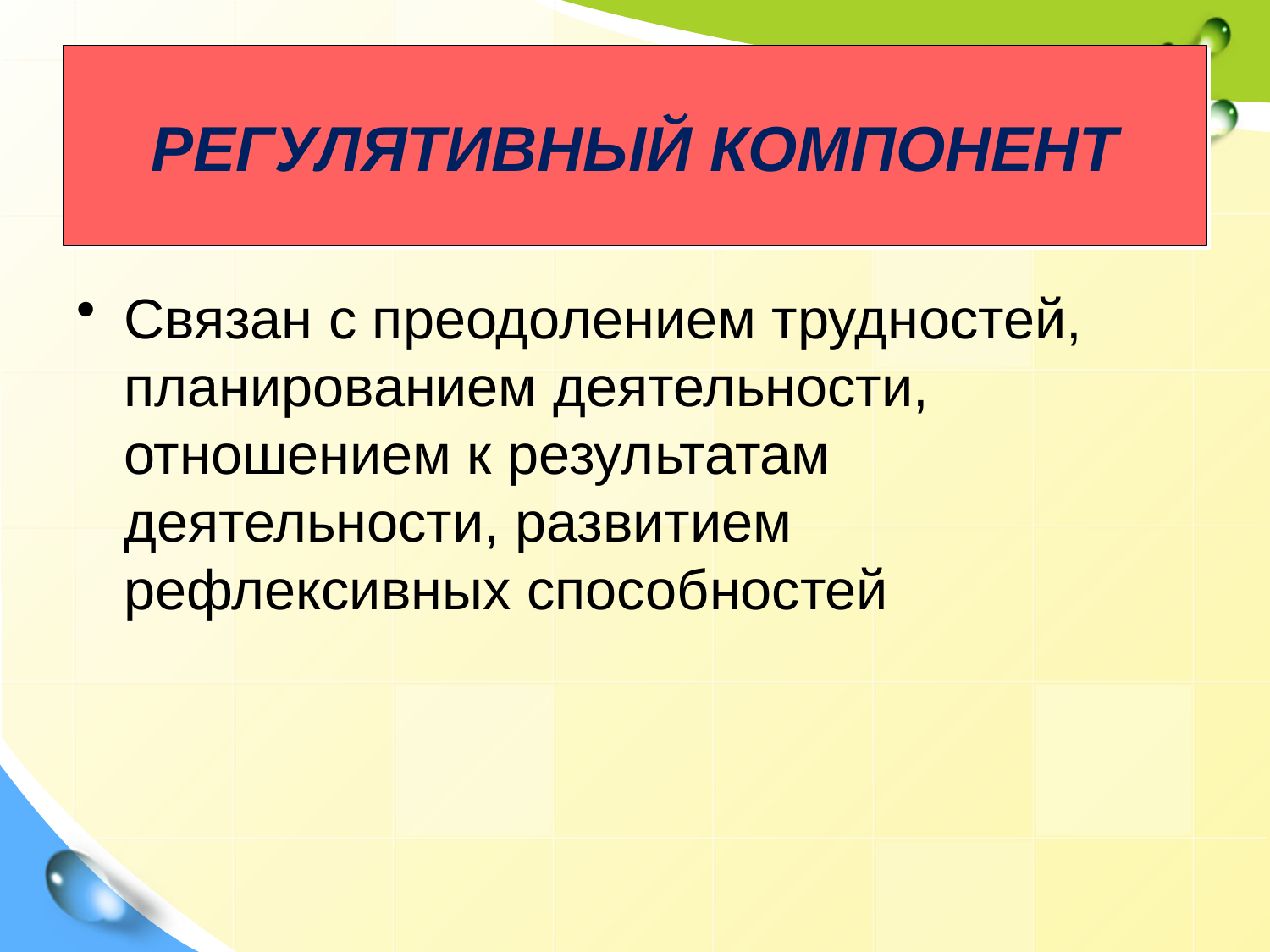

# РЕГУЛЯТИВНЫЙ КОМПОНЕНТ
Связан с преодолением трудностей, планированием деятельности, отношением к результатам деятельности, развитием рефлексивных способностей